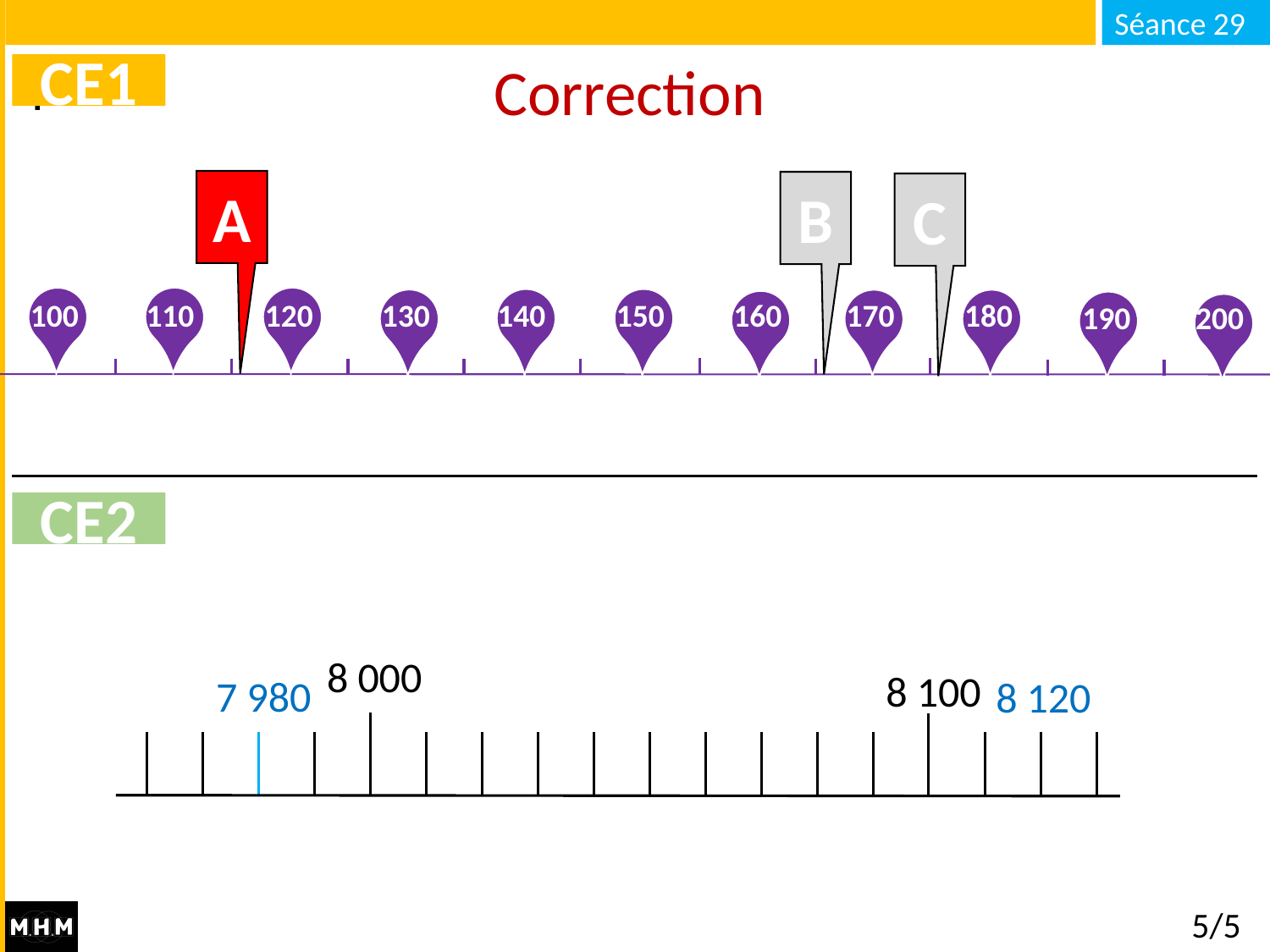

# Correction
CE1
A
B
C

160
180
100
120
130
150

170
110
140

190
200

CE2
8 000
8 100
7 980
8 120
5/5